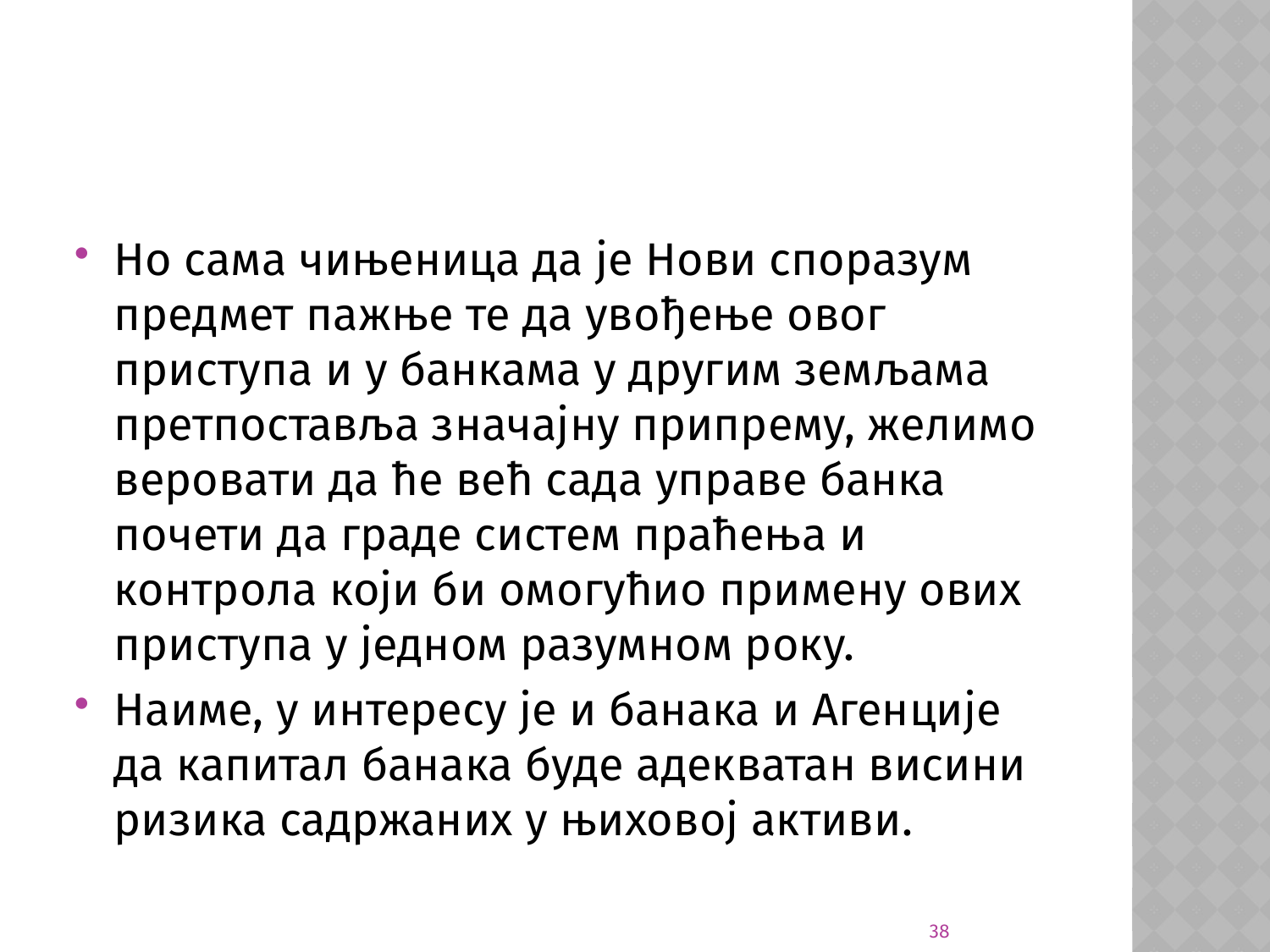

#
Но сама чињеница да је Нови споразум предмет пажње те да увођење овог приступа и у банкама у другим земљама претпоставља значајну припрему, желимо веровати да ће већ сада управе банка почети да граде систем праћења и контрола који би омогућио примену ових приступа у једном разумном року.
Наиме, у интересу је и банака и Агенције да капитал банака буде адекватан висини ризика садржаних у њиховој активи.

38